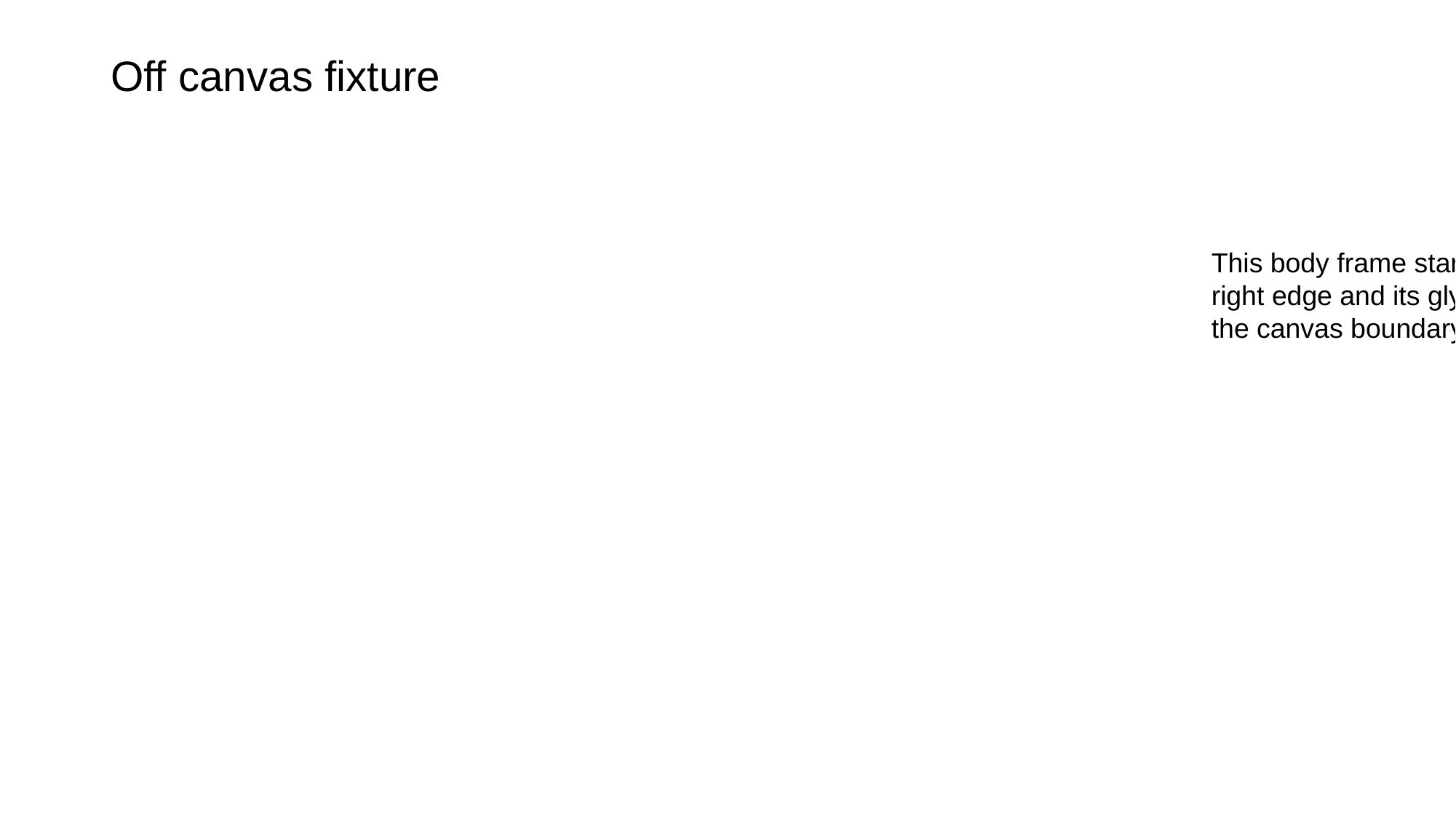

# Off canvas fixture
This body frame starts near the right edge and its glyphs run past the canvas boundary